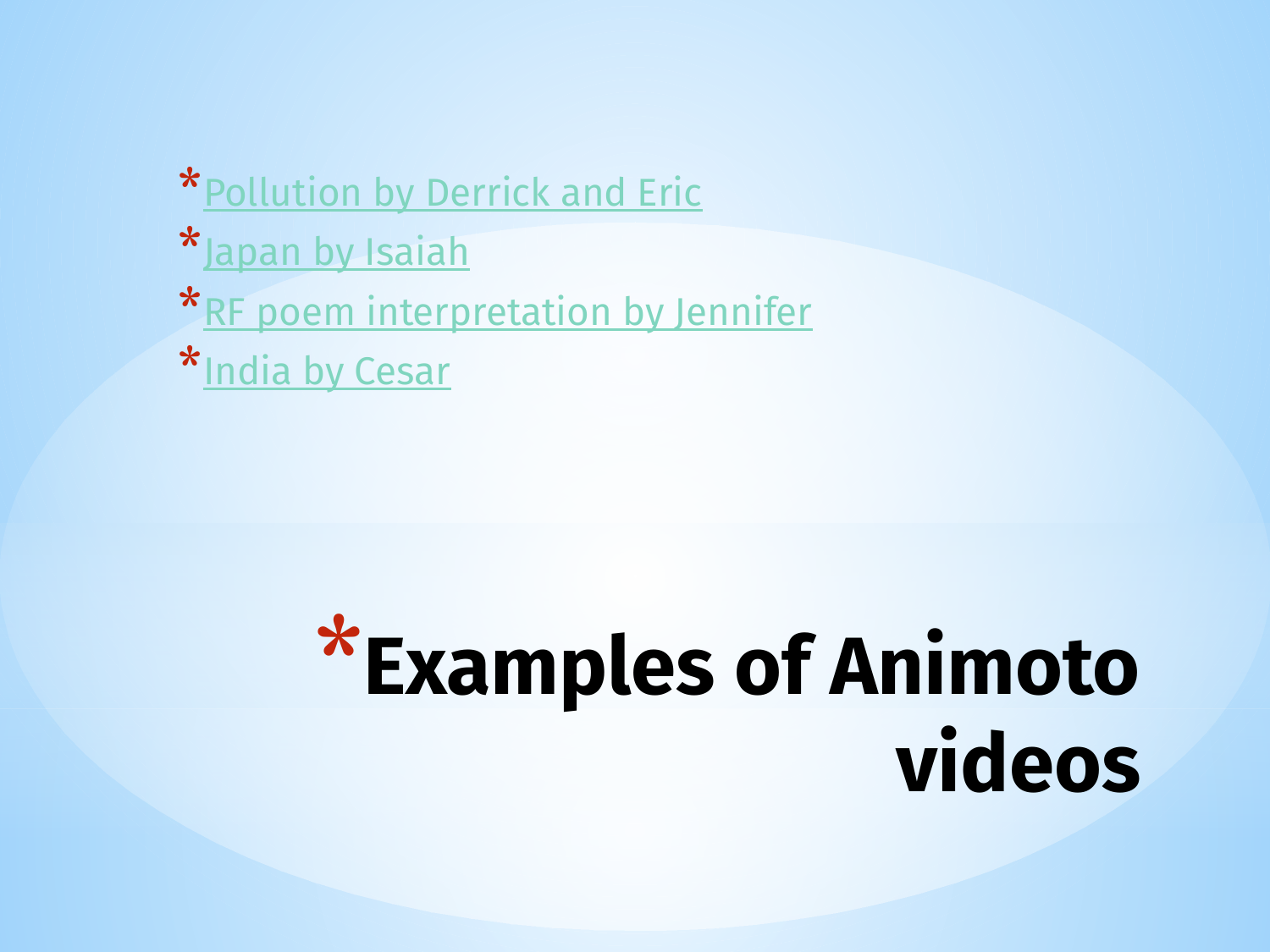

Pollution by Derrick and Eric
Japan by Isaiah
RF poem interpretation by Jennifer
India by Cesar
# Examples of Animoto videos